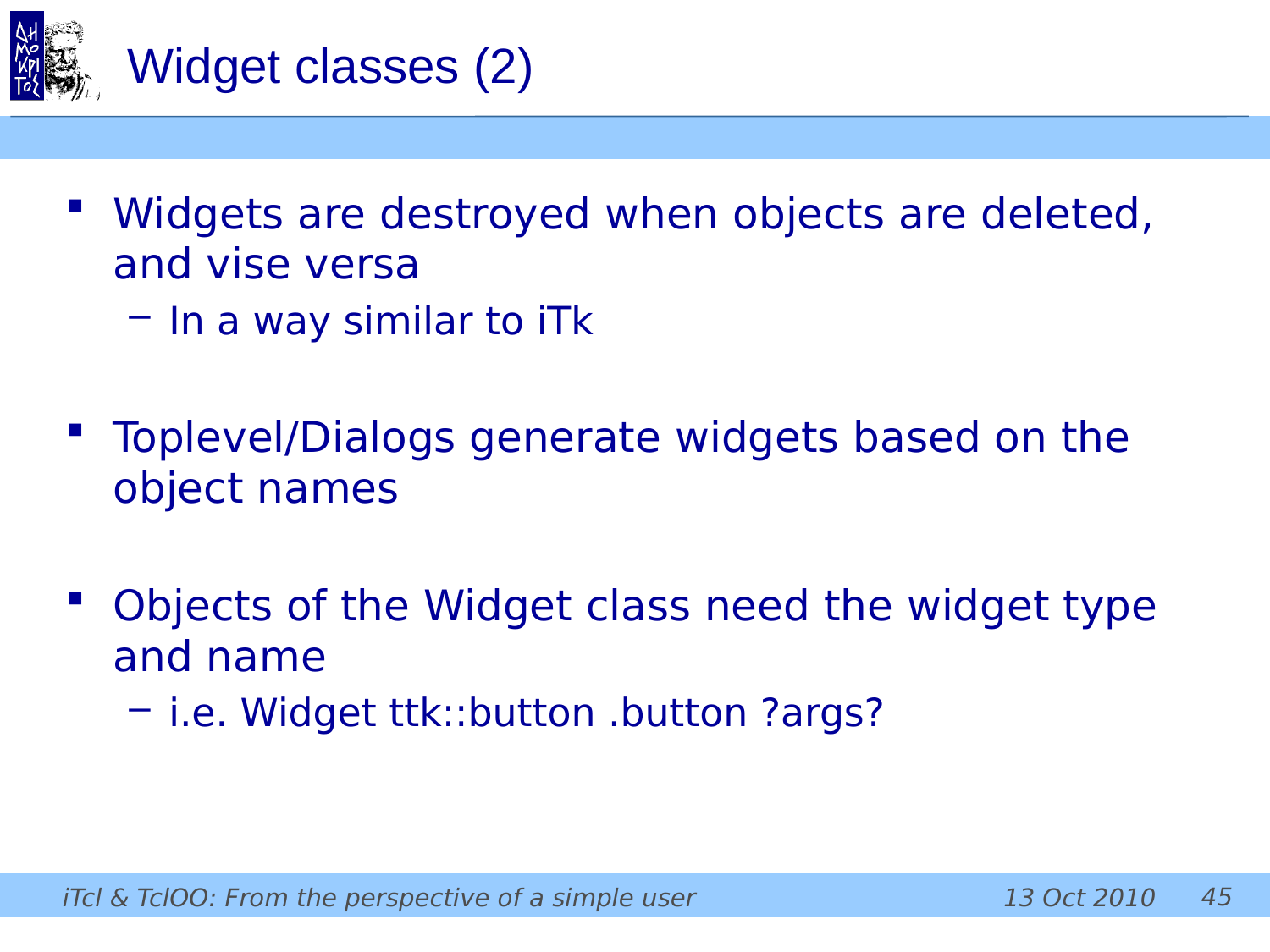

# Widget classes (2)
Widgets are destroyed when objects are deleted, and vise versa
In a way similar to iTk

Toplevel/Dialogs generate widgets based on the object names

Objects of the Widget class need the widget type and name
i.e. Widget ttk::button .button ?args?
45
iTcl & TclOO: From the perspective of a simple user
13 Oct 2010